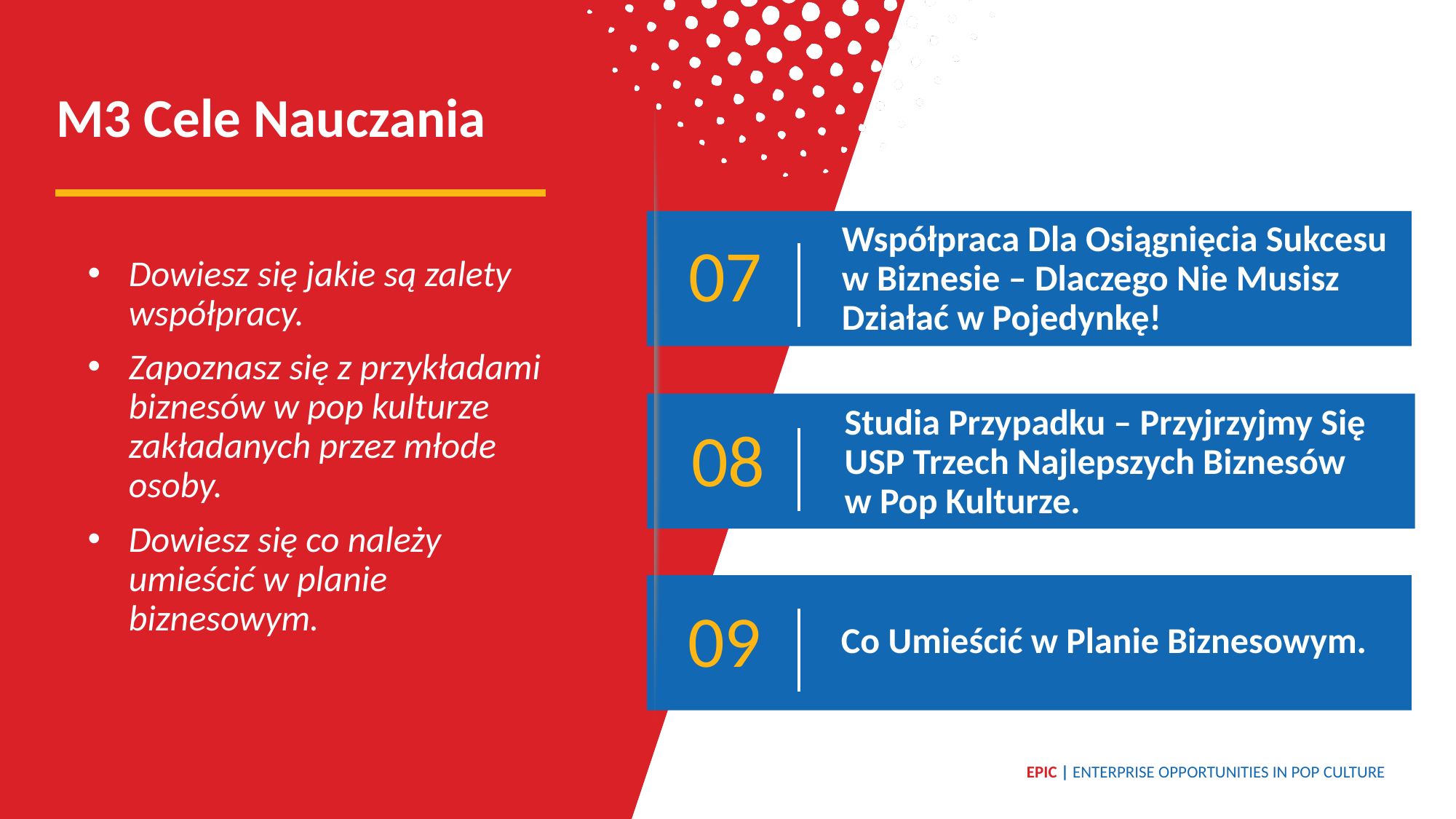

M3 Cele Nauczania
07
Współpraca Dla Osiągnięcia Sukcesu w Biznesie – Dlaczego Nie Musisz Działać w Pojedynkę!
Dowiesz się jakie są zalety współpracy.
Zapoznasz się z przykładami biznesów w pop kulturze zakładanych przez młode osoby.
Dowiesz się co należy umieścić w planie biznesowym.

Studia Przypadku – Przyjrzyjmy Się USP Trzech Najlepszych Biznesów
w Pop Kulturze.
08
Co Umieścić w Planie Biznesowym.
09